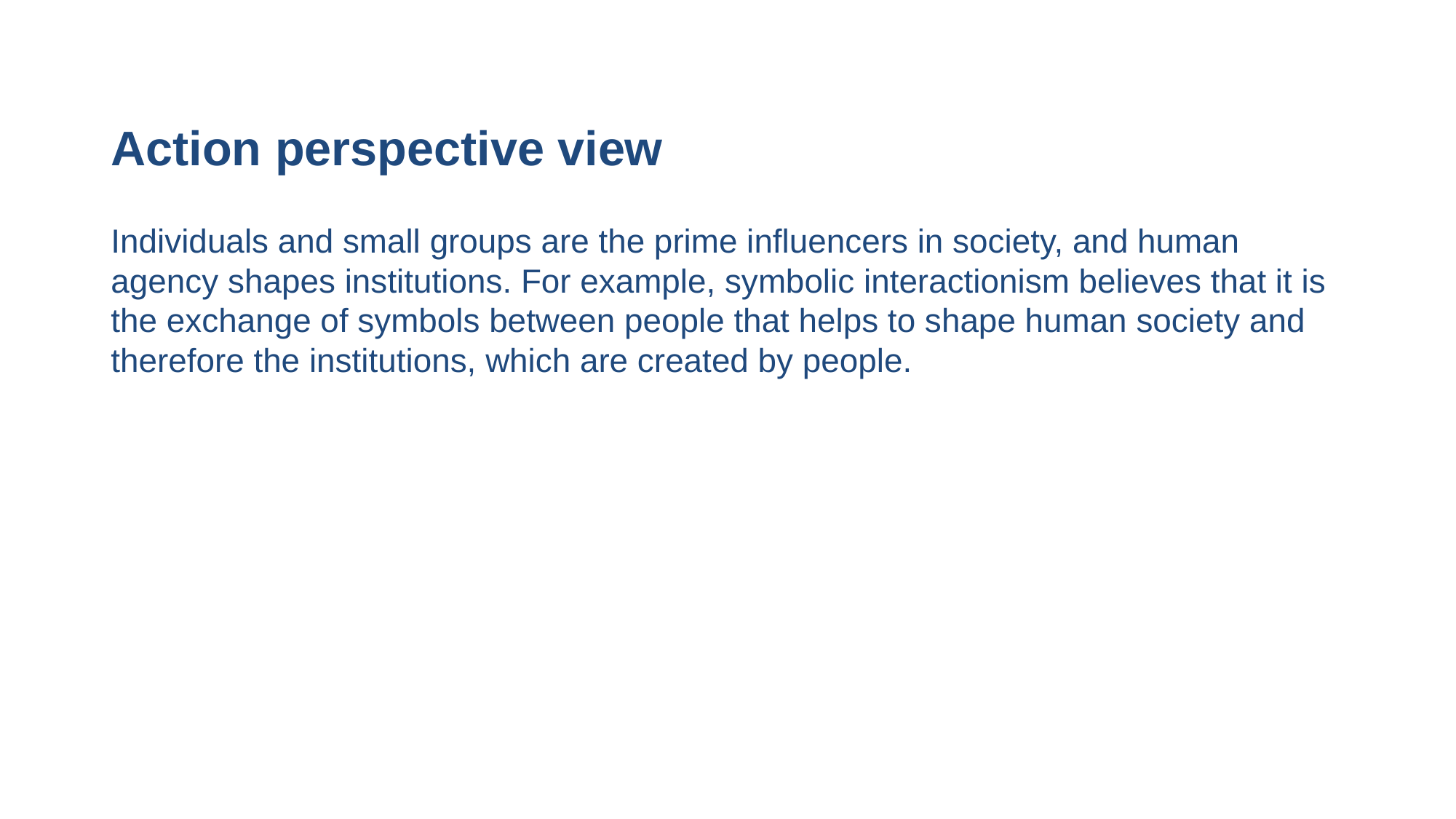

# Action perspective view
Individuals and small groups are the prime influencers in society, and human agency shapes institutions. For example, symbolic interactionism believes that it is the exchange of symbols between people that helps to shape human society and therefore the institutions, which are created by people.